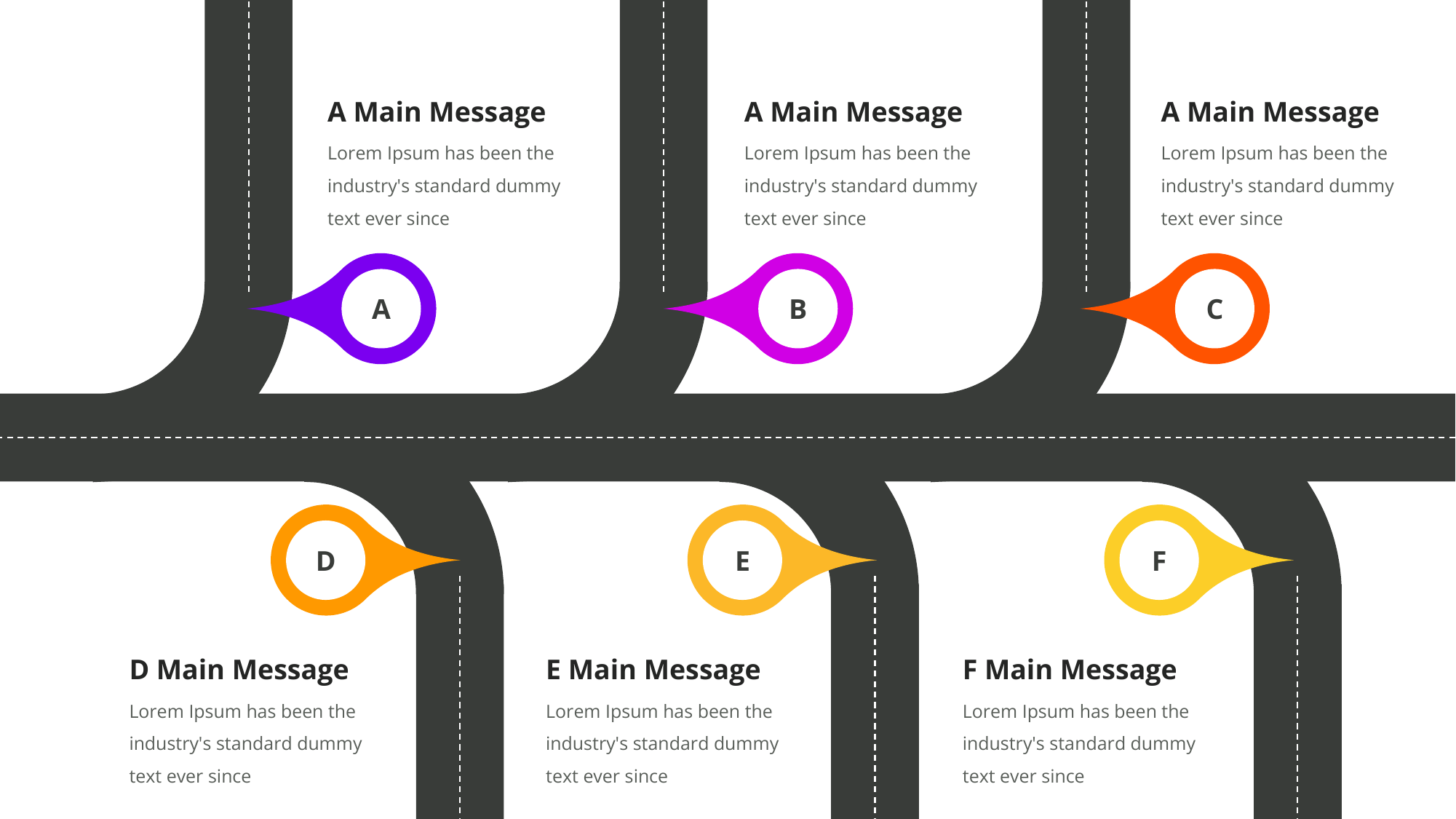

A Main Message
Lorem Ipsum has been the industry's standard dummy text ever since

A
A Main Message
Lorem Ipsum has been the industry's standard dummy text ever since

B
A Main Message
Lorem Ipsum has been the industry's standard dummy text ever since

C

D
D Main Message
Lorem Ipsum has been the industry's standard dummy text ever since

E
E Main Message
Lorem Ipsum has been the industry's standard dummy text ever since

F
F Main Message
Lorem Ipsum has been the industry's standard dummy text ever since